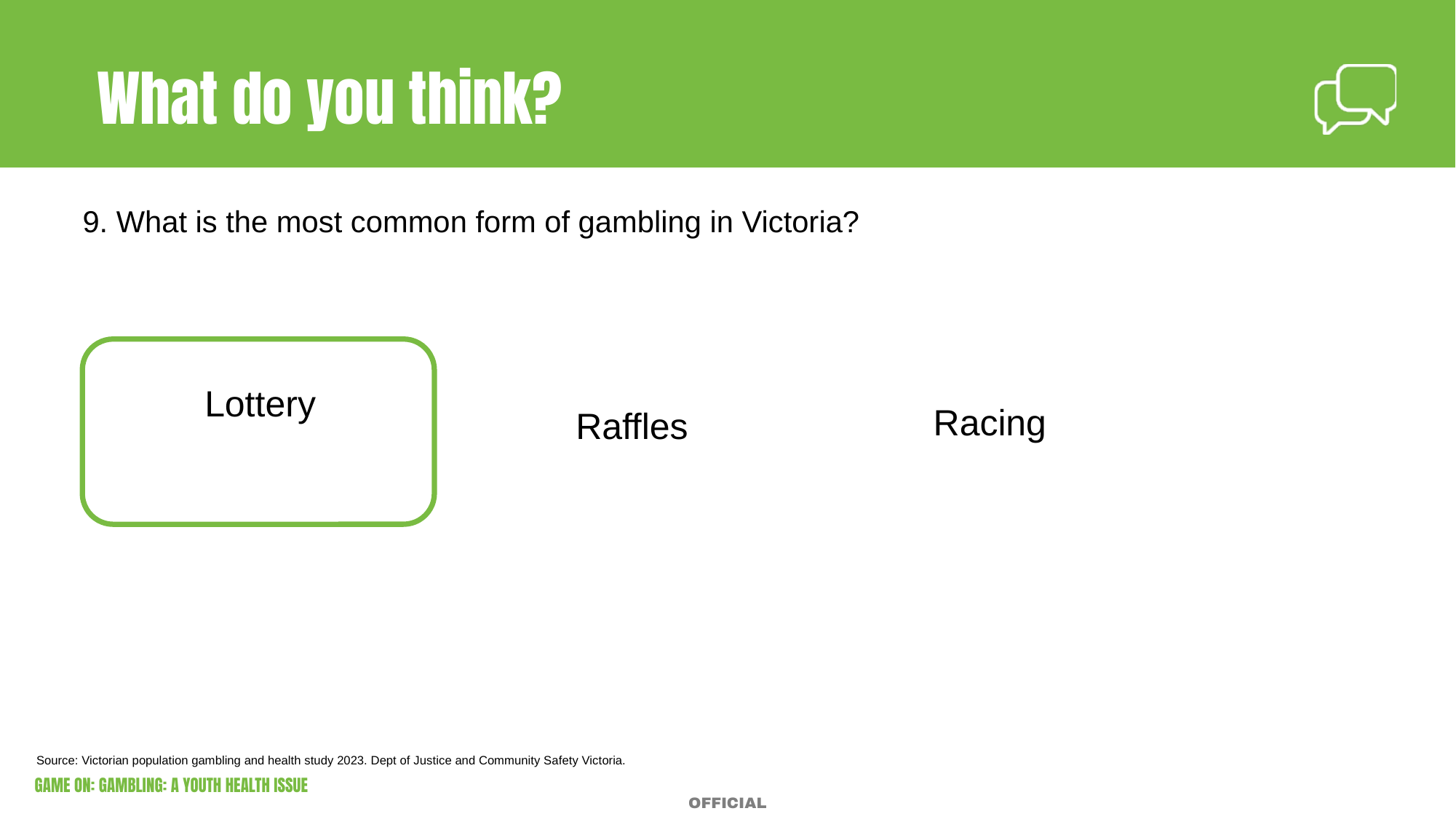

What do you think?
9. What is the most common form of gambling in Victoria?

Lottery

Racing
Raffles
Source: Victorian population gambling and health study 2023. Dept of Justice and Community Safety Victoria.